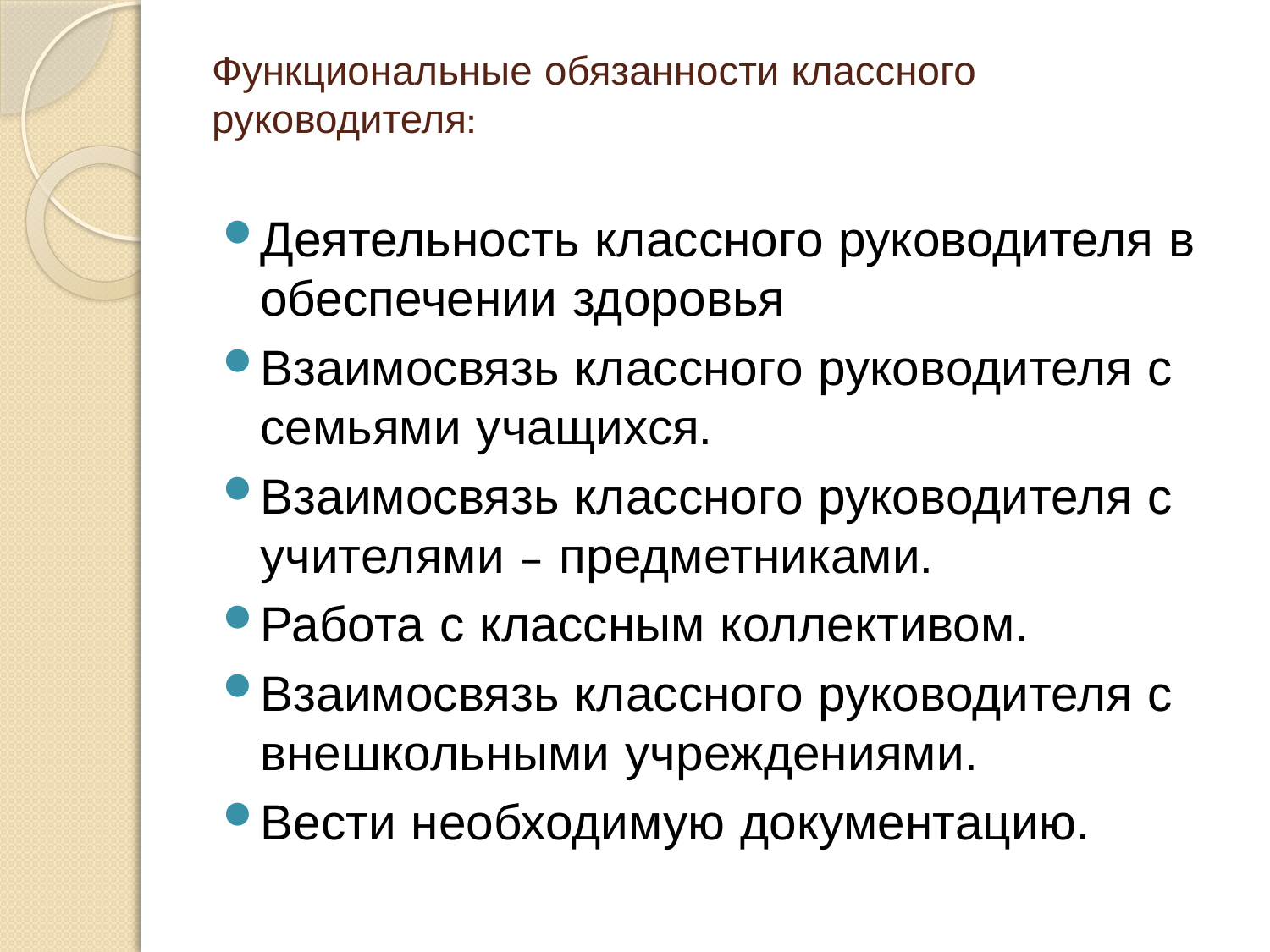

# Функциональные обязанности классного руководителя:
Деятельность классного руководителя в обеспечении здоровья
Взаимосвязь классного руководителя с семьями учащихся.
Взаимосвязь классного руководителя с учителями – предметниками.
Работа с классным коллективом.
Взаимосвязь классного руководителя с внешкольными учреждениями.
Вести необходимую документацию.